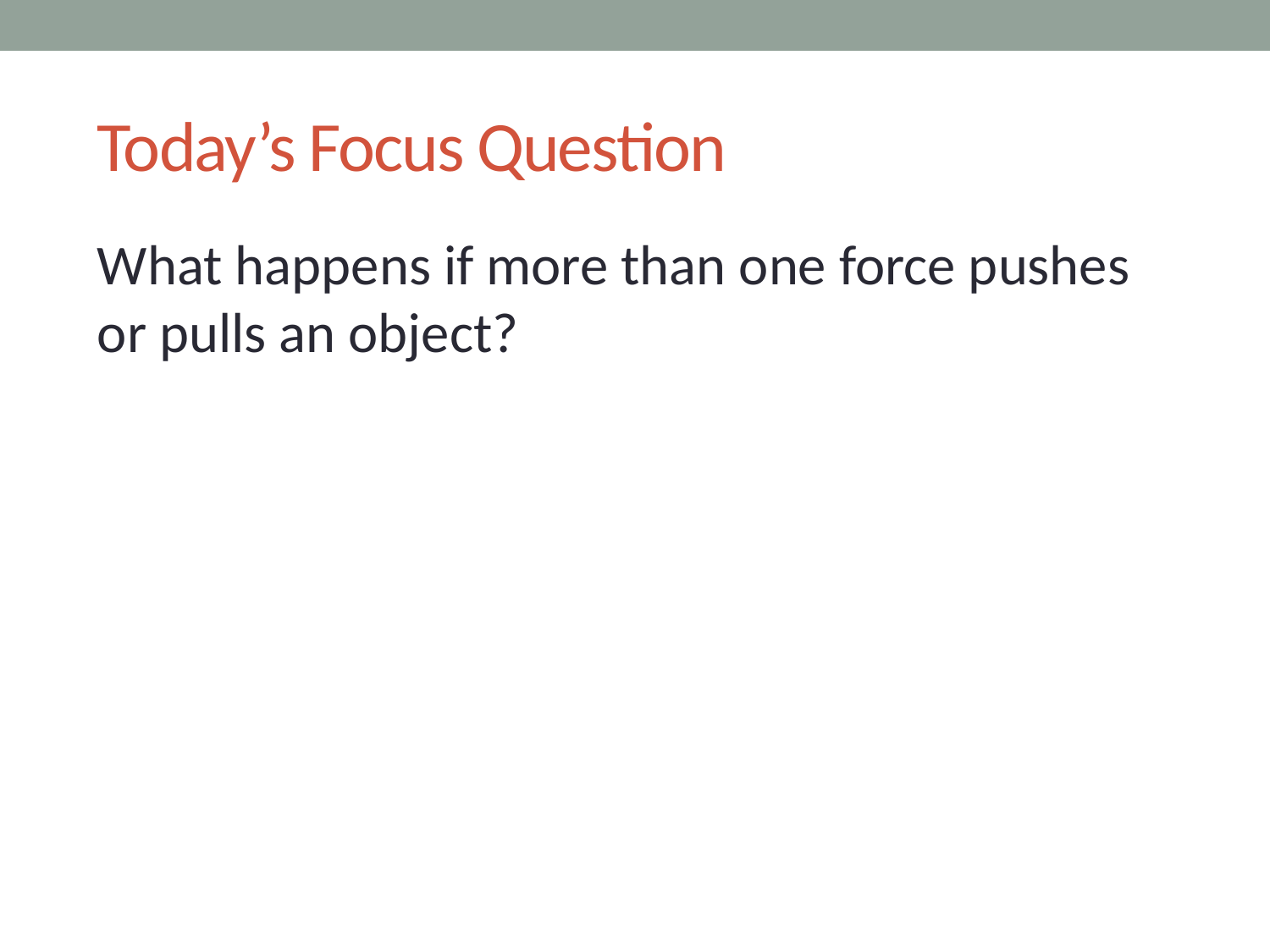

# Today’s Focus Question
What happens if more than one force pushes or pulls an object?